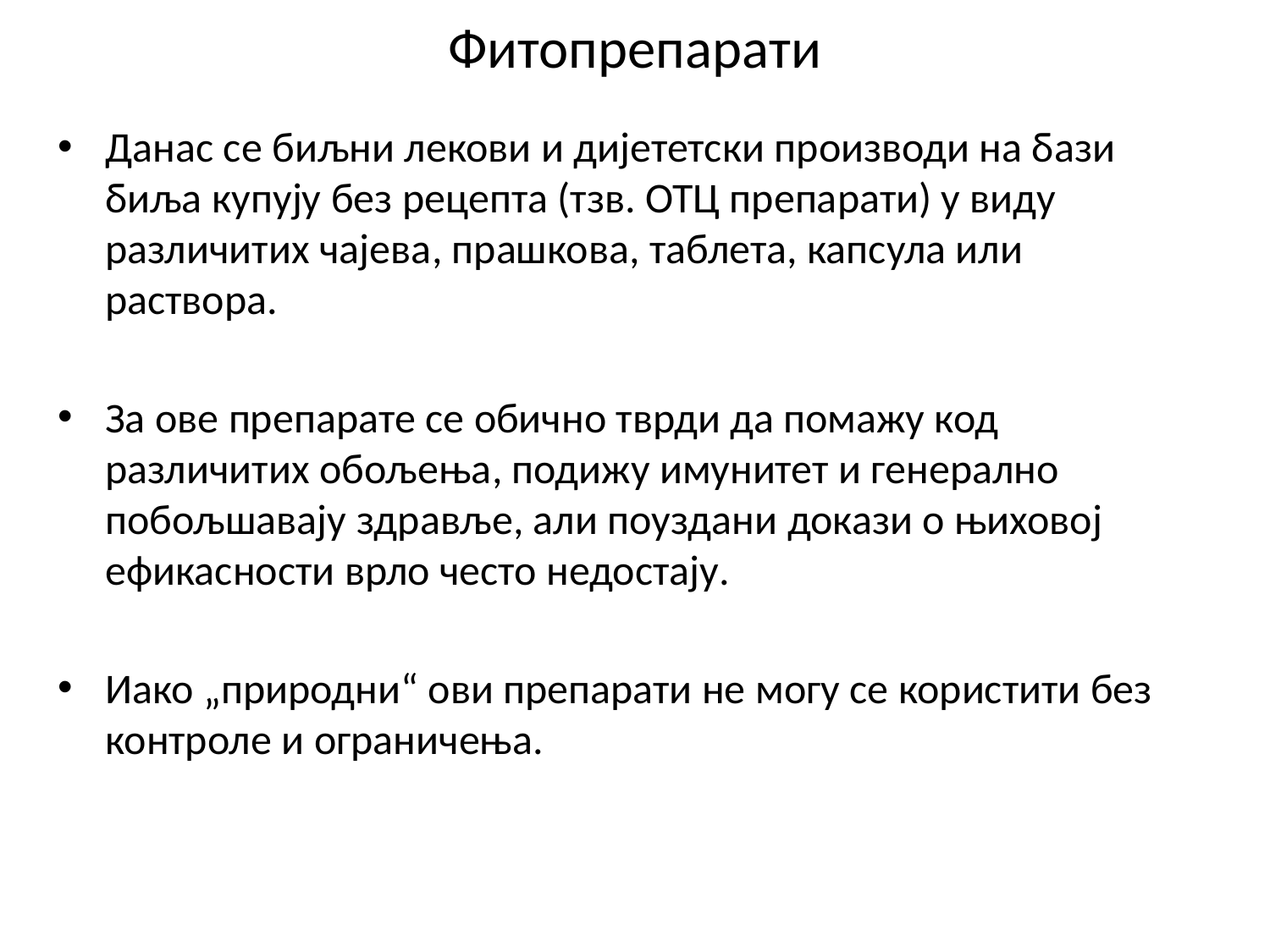

Фитопрепарати
Данас се биљни лекови и дијететски производи на бази биља купују без рецепта (тзв. ОТЦ препарати) у виду различитих чајева, прашкова, таблета, капсула или раствора.

За ове препарате се обично тврди да помажу код различитих обољења, подижу имунитет и генерално побољшавају здравље, али поуздани докази о њиховој ефикасности врло често недостају.

Иако „природни“ ови препарати не могу се користити без контроле и ограничења.